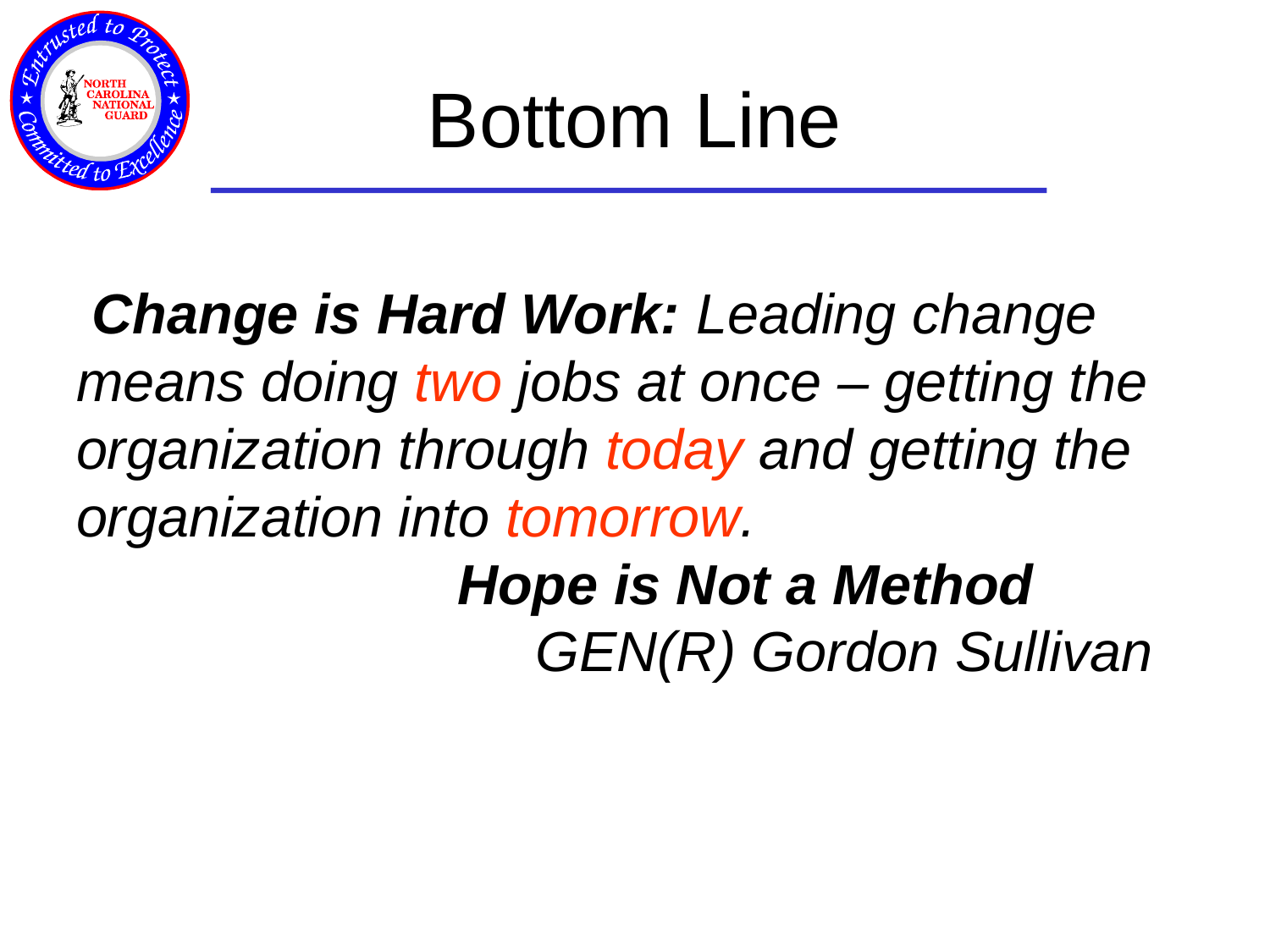

# Bottom Line
 Change is Hard Work: Leading change means doing two jobs at once – getting the organization through today and getting the organization into tomorrow.
			Hope is Not a Method 				     GEN(R) Gordon Sullivan